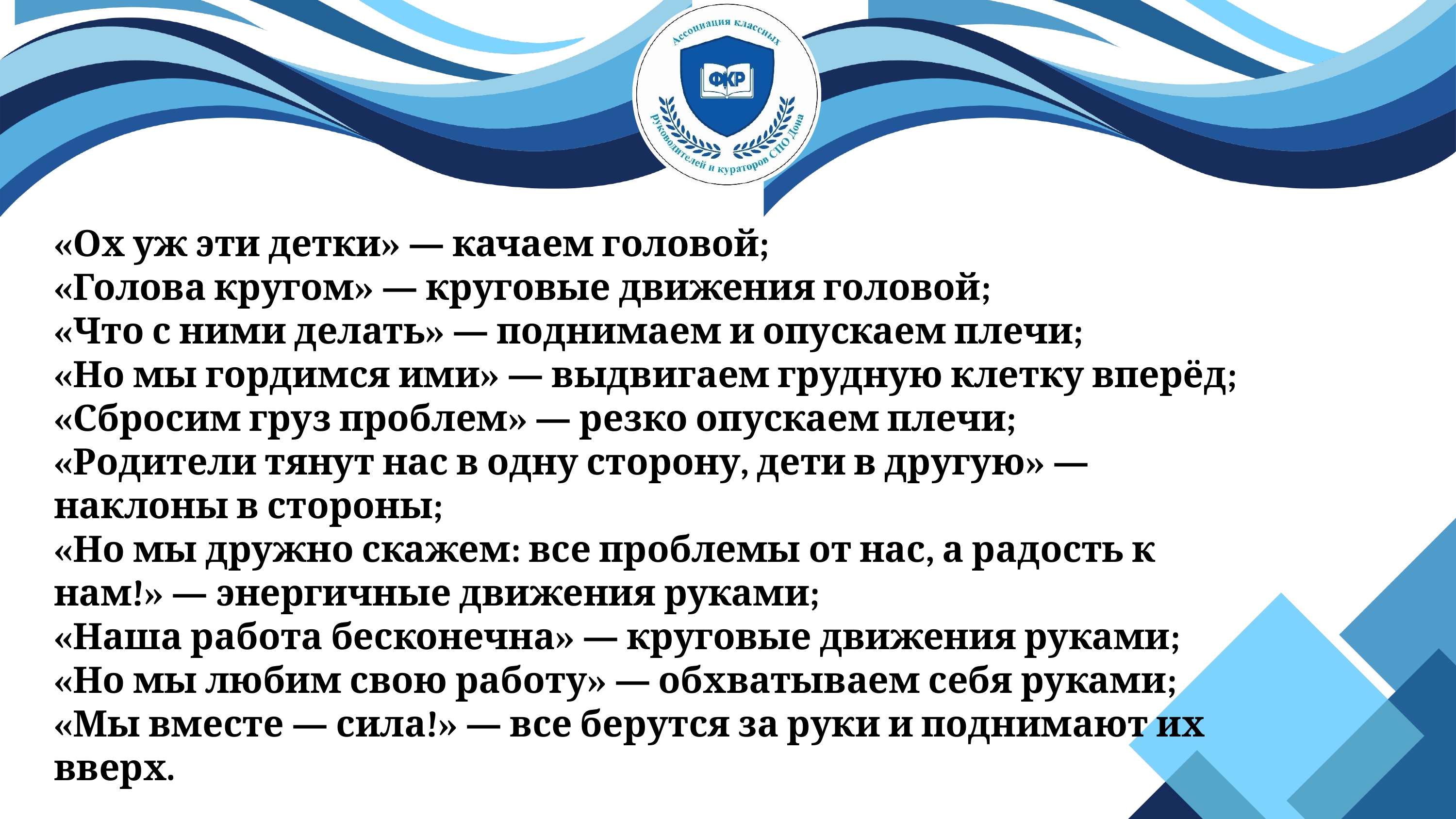

«Ох уж эти детки» — качаем головой;
«Голова кругом» — круговые движения головой;
«Что с ними делать» — поднимаем и опускаем плечи;
«Но мы гордимся ими» — выдвигаем грудную клетку вперёд;
«Сбросим груз проблем» — резко опускаем плечи;
«Родители тянут нас в одну сторону, дети в другую» — наклоны в стороны;
«Но мы дружно скажем: все проблемы от нас, а радость к нам!» — энергичные движения руками;
«Наша работа бесконечна» — круговые движения руками;
«Но мы любим свою работу» — обхватываем себя руками;
«Мы вместе — сила!» — все берутся за руки и поднимают их вверх.